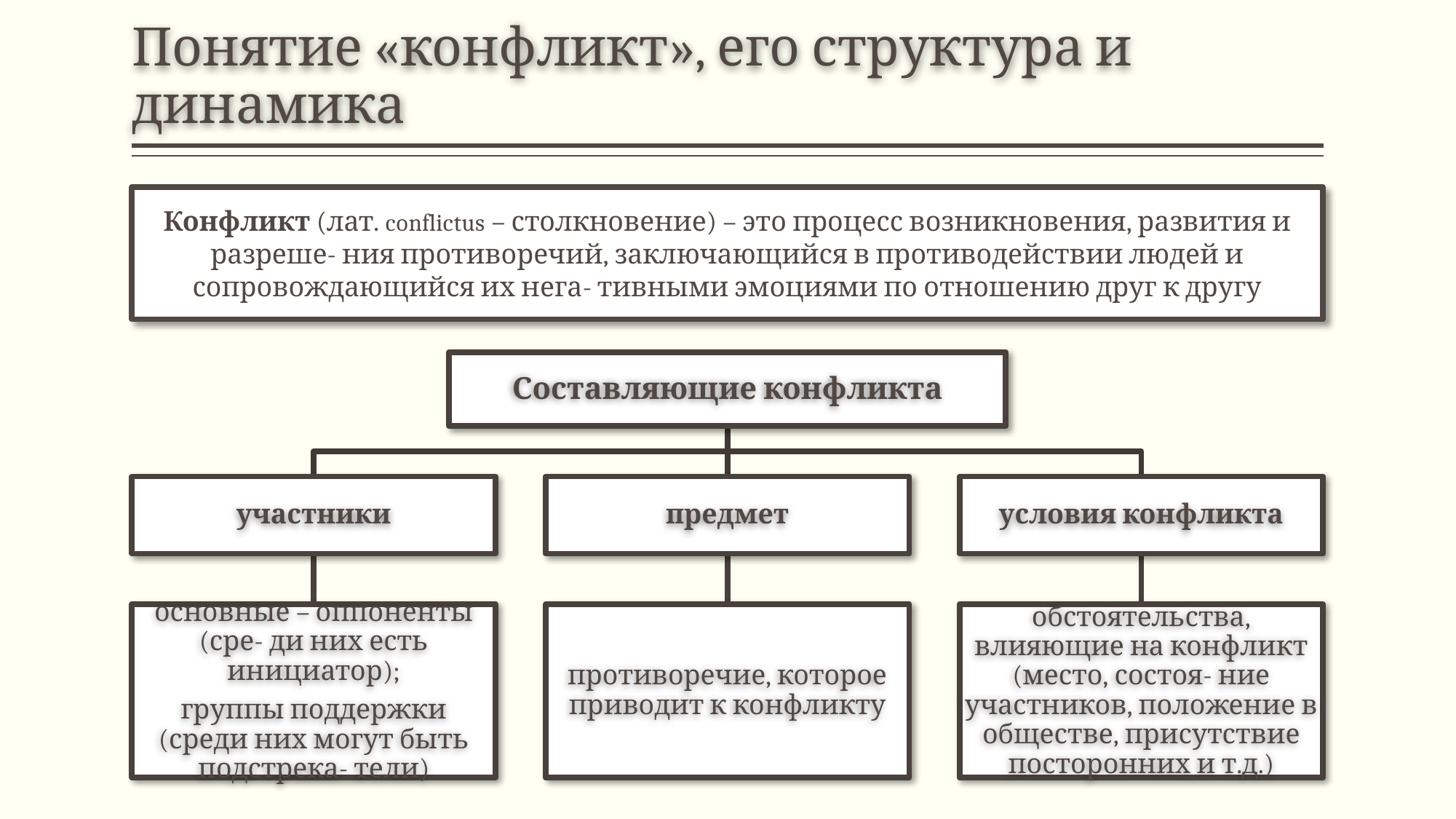

# Понятие «конфликт», его структура и динамика
Конфликт (лат. conflictus – столкновение) – это процесс возникновения, развития и разреше- ния противоречий, заключающийся в противодействии людей и сопровождающийся их нега- тивными эмоциями по отношению друг к другу

Составляющие конфликта

участники

предмет

условия конфликта

основные – оппоненты (сре- ди них есть инициатор);
группы поддержки (среди них могут быть подстрека- тели)

противоречие, которое приводит к конфликту

обстоятельства, влияющие на конфликт (место, состоя- ние участников, положение в обществе, присутствие посторонних и т.д.)